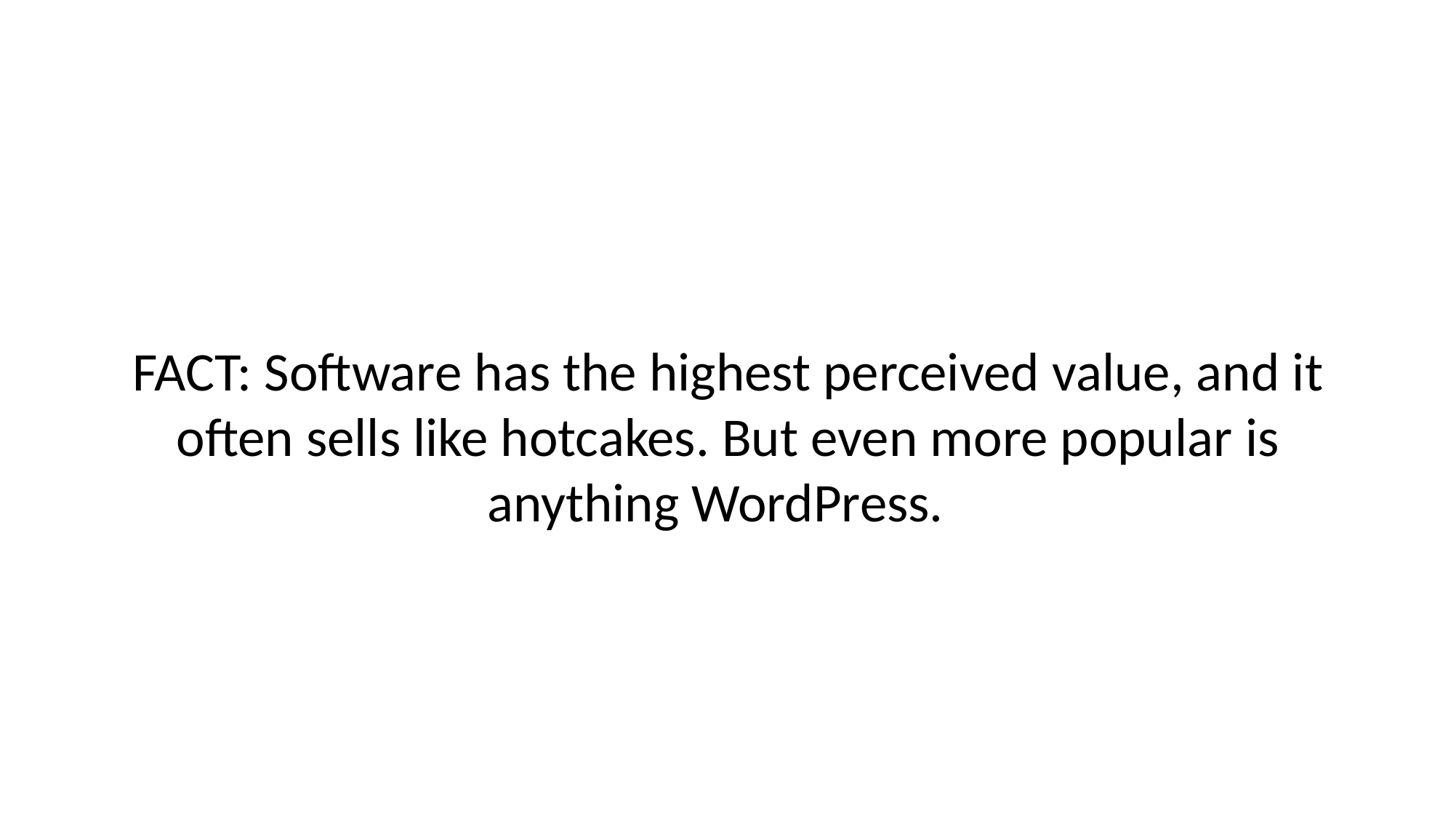

# FACT: Software has the highest perceived value, and it often sells like hotcakes. But even more popular is anything WordPress.